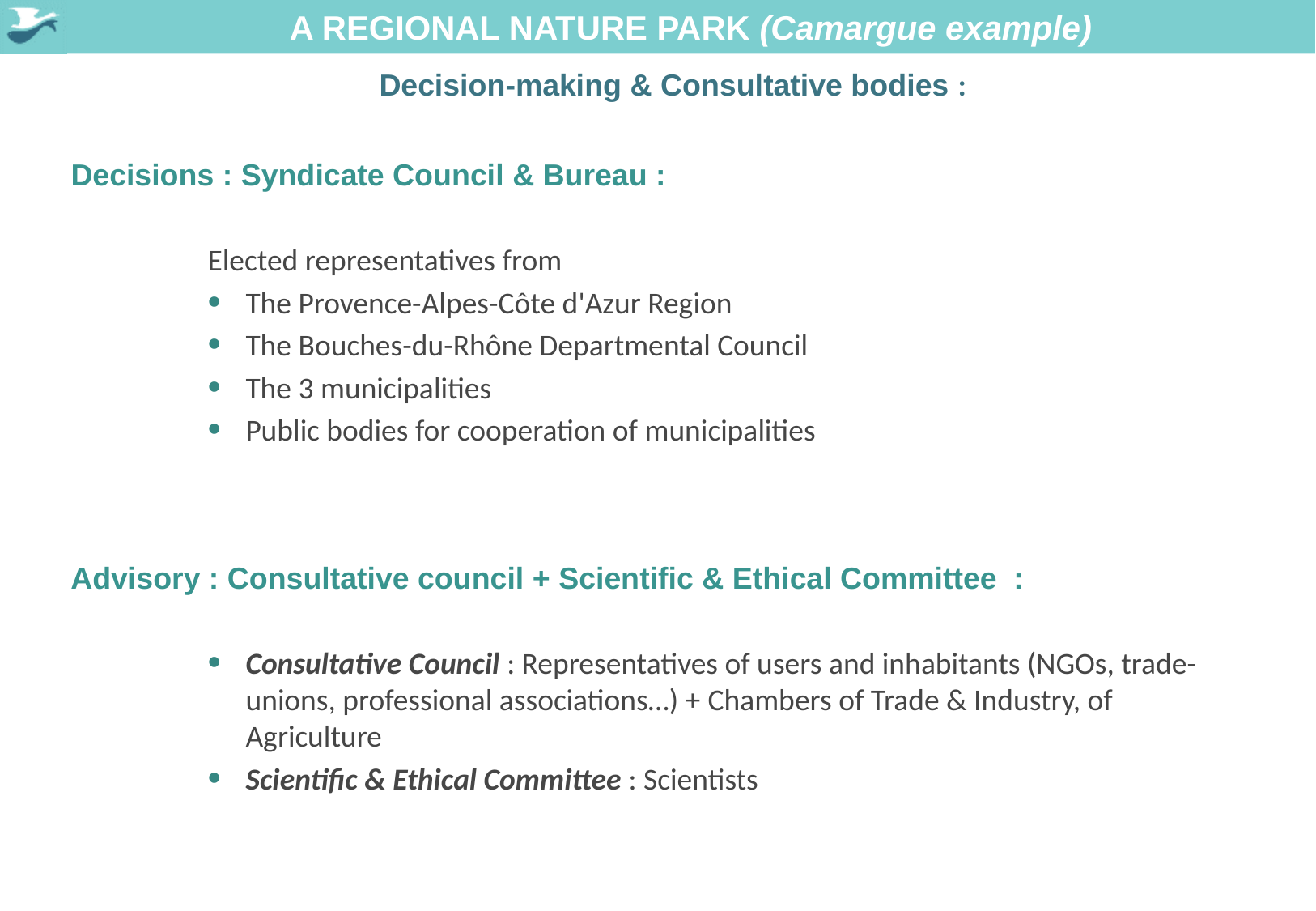

# A REGIONAL NATURE PARK (Camargue example)
Decision-making & Consultative bodies :
Decisions : Syndicate Council & Bureau :

Elected representatives from
The Provence-Alpes-Côte d'Azur Region
The Bouches-du-Rhône Departmental Council
The 3 municipalities
Public bodies for cooperation of municipalities

Advisory : Consultative council + Scientific & Ethical Committee  :

Consultative Council : Representatives of users and inhabitants (NGOs, trade-unions, professional associations…) + Chambers of Trade & Industry, of Agriculture
Scientific & Ethical Committee : Scientists